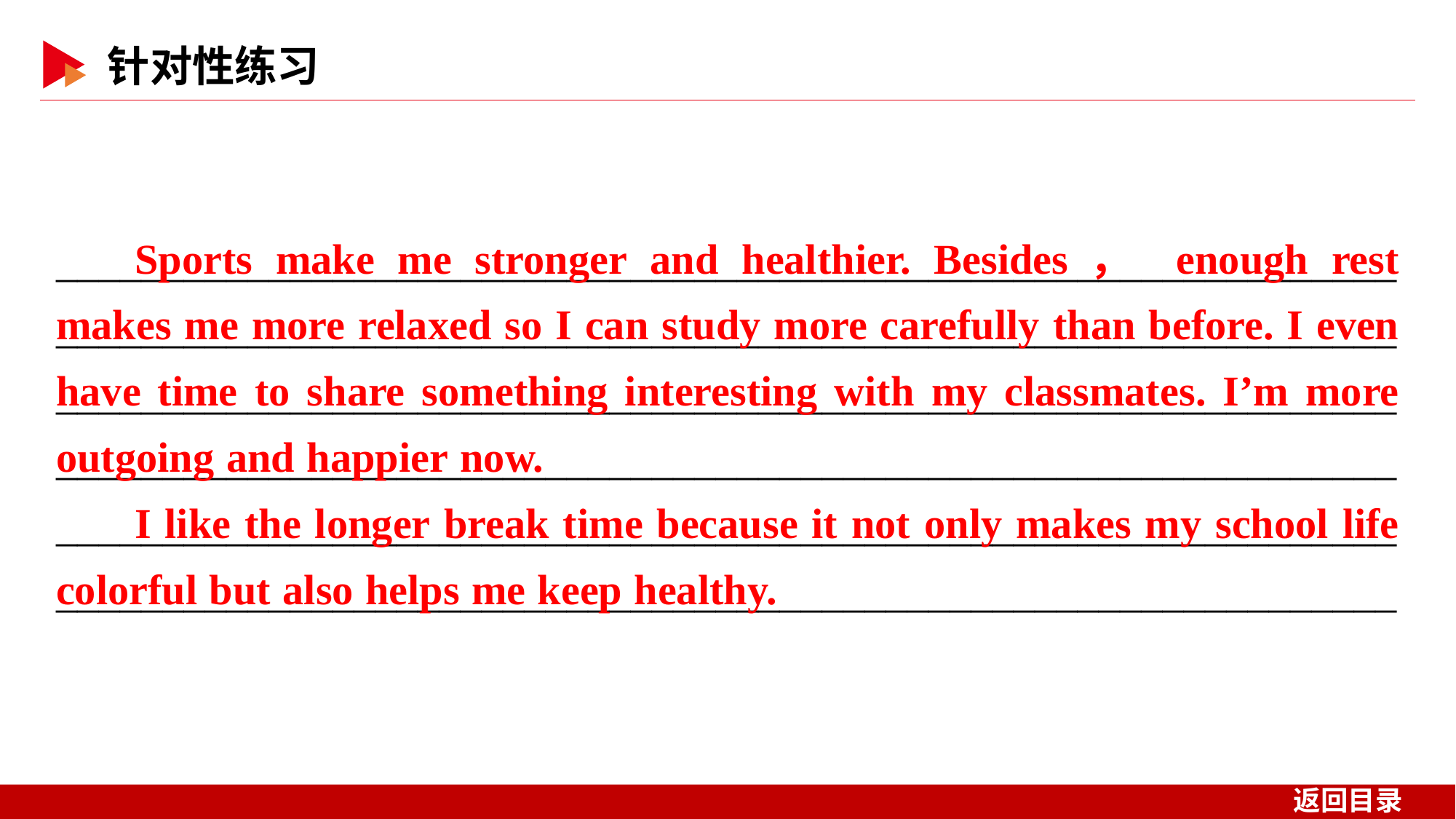

Sports make me stronger and healthier. Besides， enough rest makes me more relaxed so I can study more carefully than before. I even have time to share something interesting with my classmates. I’m more outgoing and happier now.
I like the longer break time because it not only makes my school life colorful but also helps me keep healthy.
__________________________________________________________________________________________________________________________________________________________________________________________________________________________________________________________________________________________________________________________________________________________________________________________